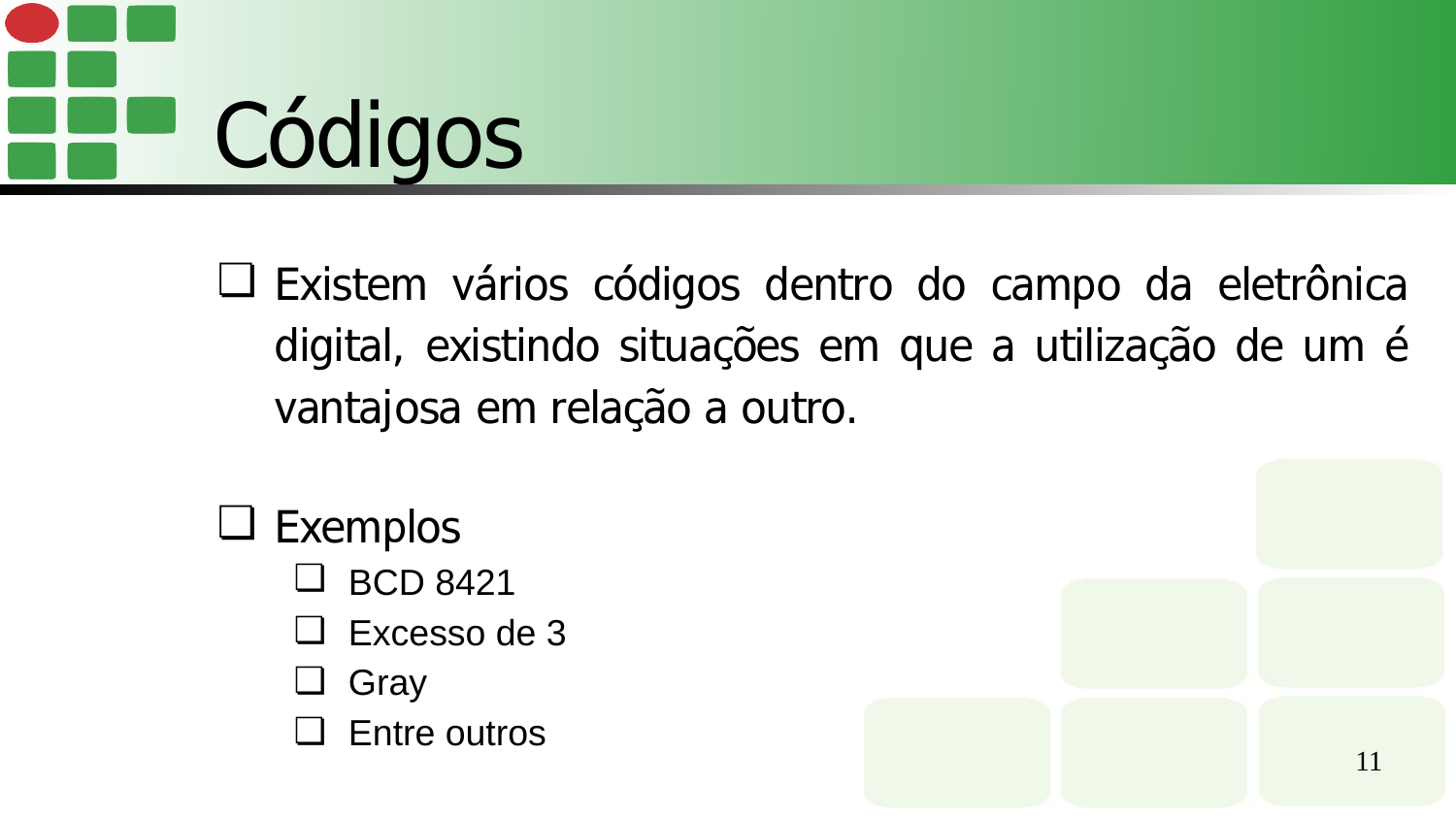

Códigos
Existem vários códigos dentro do campo da eletrônica digital, existindo situações em que a utilização de um é vantajosa em relação a outro.
Exemplos
BCD 8421
Excesso de 3
Gray
Entre outros
11